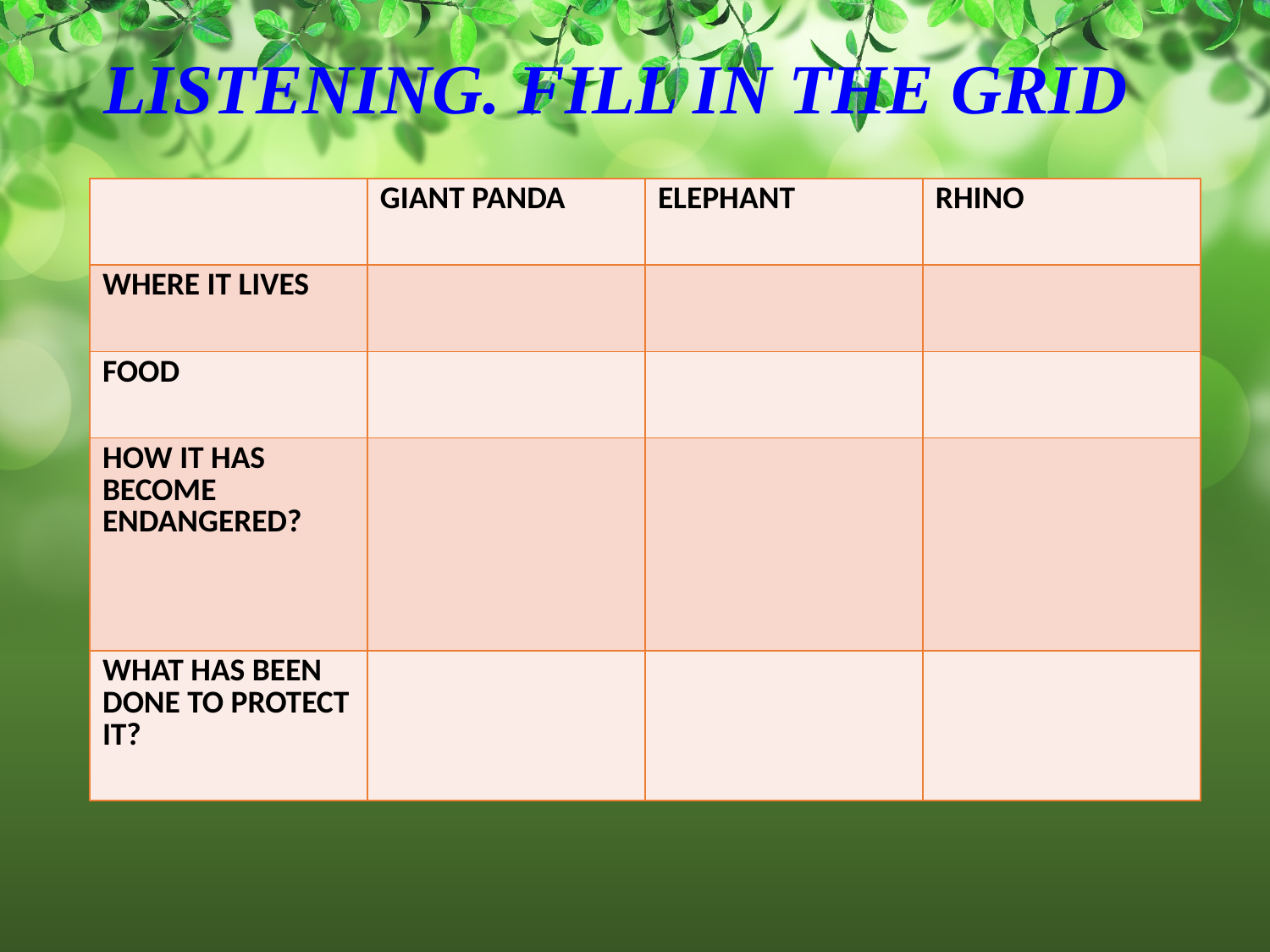

# LISTENING. FILL IN THE GRID
|  | GIANT PANDA | ELEPHANT | RHINO |
| --- | --- | --- | --- |
| WHERE IT LIVES |  |  |  |
| FOOD |  |  |  |
| HOW IT HAS BECOME ENDANGERED? |  |  |  |
| WHAT HAS BEEN DONE TO PROTECT IT? |  |  |  |